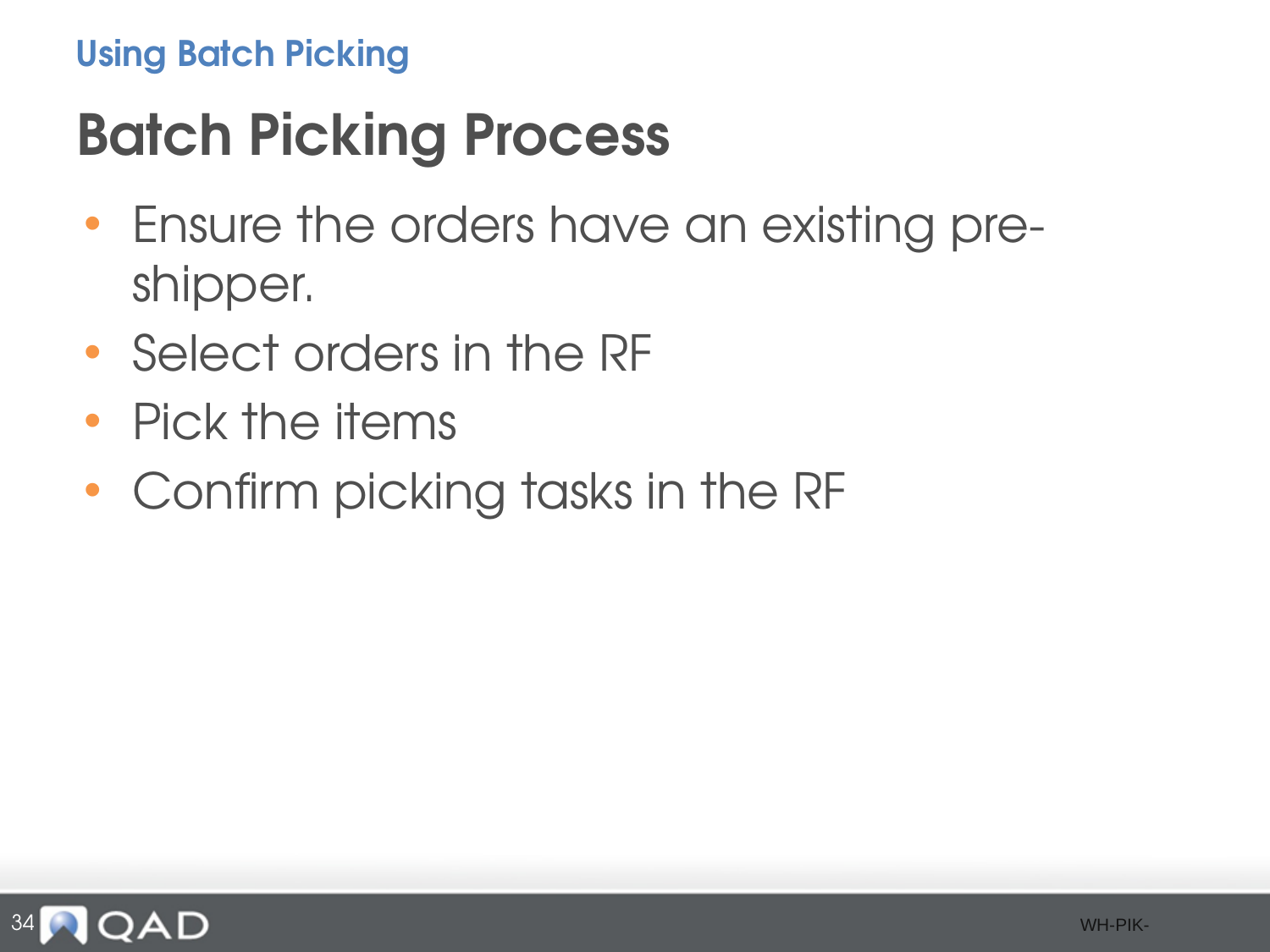

Using Batch Picking
# Batch Picking Process
Ensure the orders have an existing pre-shipper.
Select orders in the RF
Pick the items
Confirm picking tasks in the RF

34
WH-PIK-